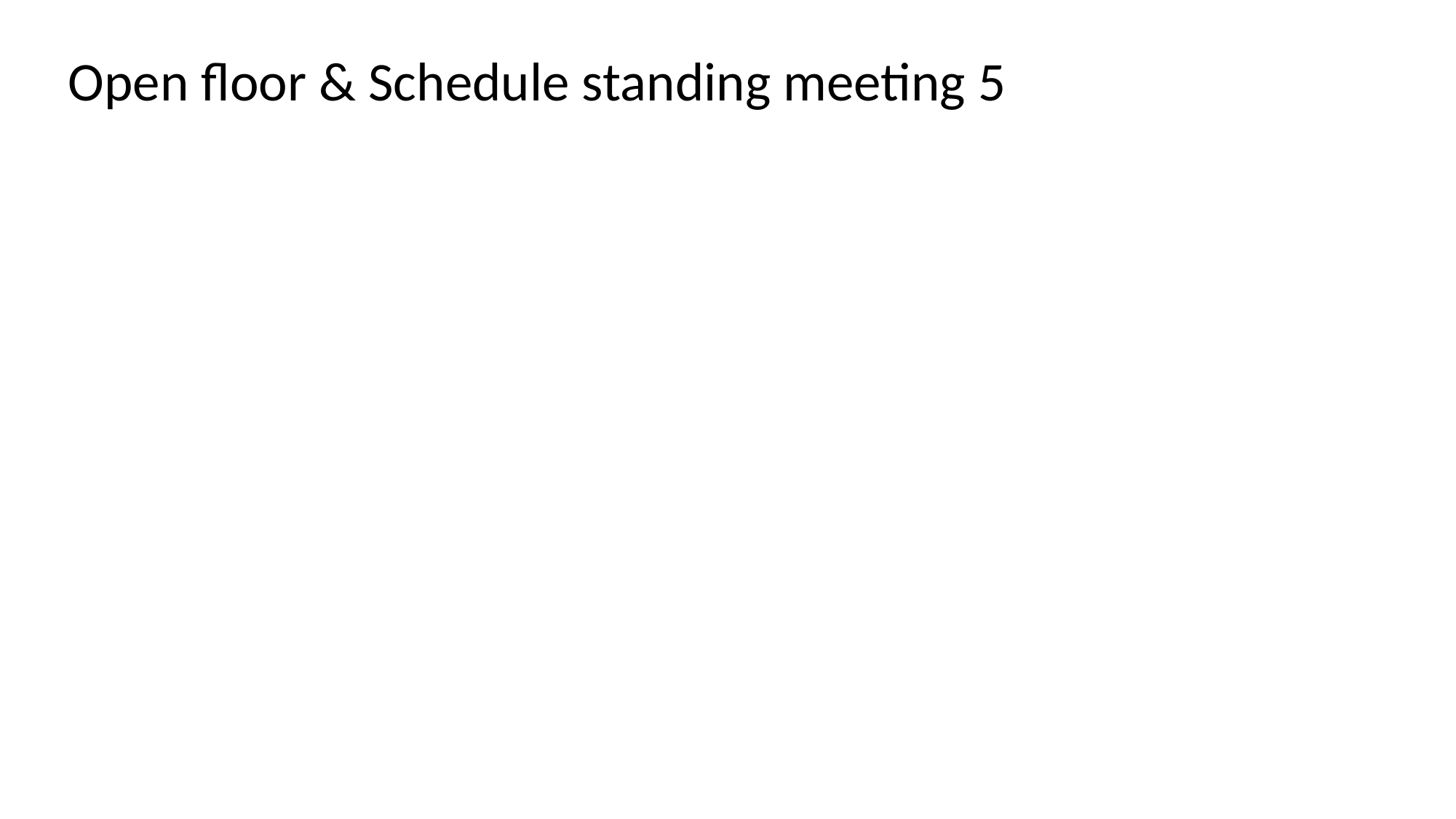

# Open floor & Schedule standing meeting 5